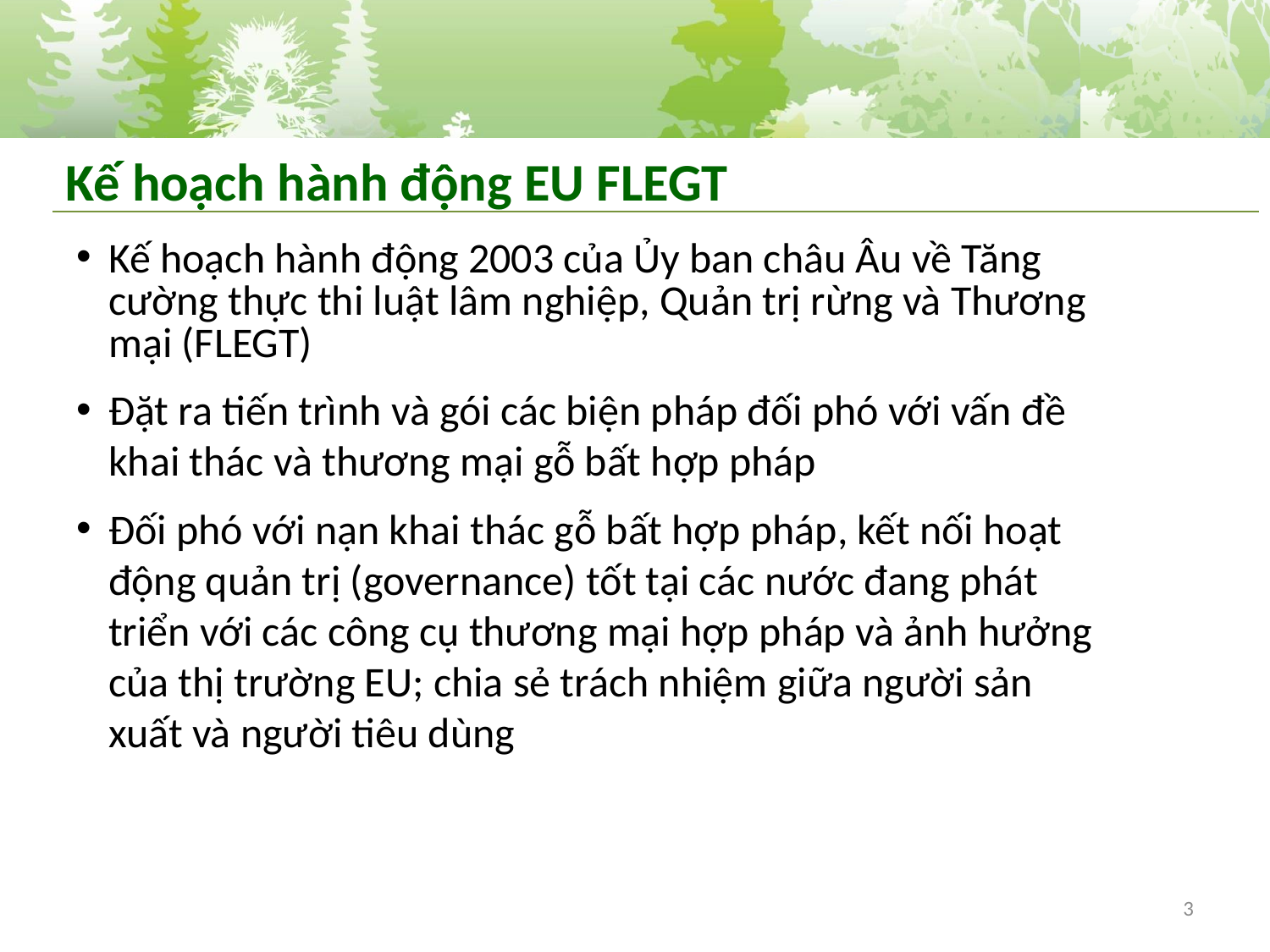

# Kế hoạch hành động EU FLEGT
Kế hoạch hành động 2003 của Ủy ban châu Âu về Tăng cường thực thi luật lâm nghiệp, Quản trị rừng và Thương mại (FLEGT)
Đặt ra tiến trình và gói các biện pháp đối phó với vấn đề khai thác và thương mại gỗ bất hợp pháp
Đối phó với nạn khai thác gỗ bất hợp pháp, kết nối hoạt động quản trị (governance) tốt tại các nước đang phát triển với các công cụ thương mại hợp pháp và ảnh hưởng của thị trường EU; chia sẻ trách nhiệm giữa người sản xuất và người tiêu dùng

3